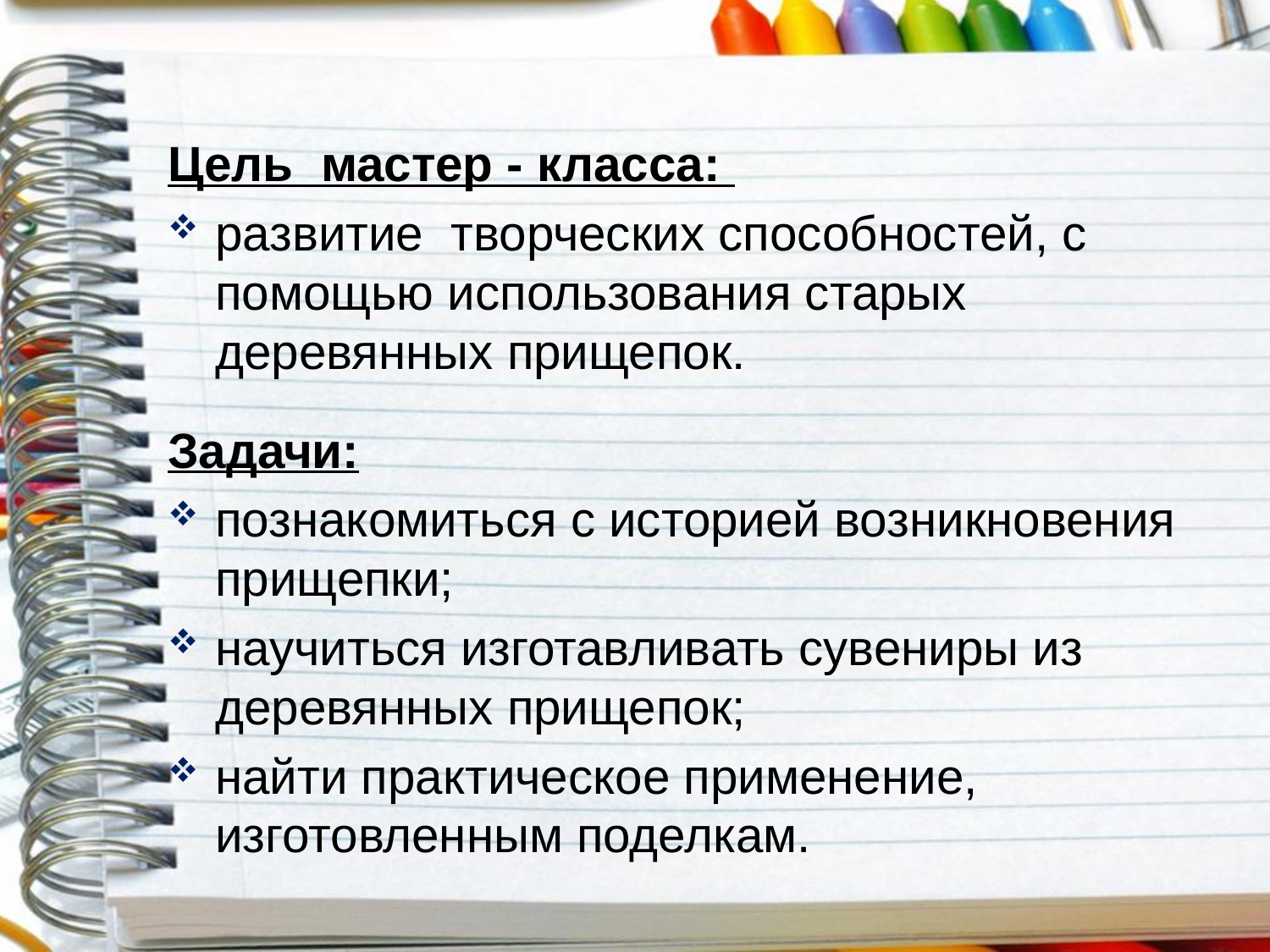

Цель  мастер - класса:
развитие  творческих способностей, с помощью использования старых деревянных прищепок.
Задачи:
познакомиться с историей возникновения прищепки;
научиться изготавливать сувениры из деревянных прищепок;
найти практическое применение, изготовленным поделкам.